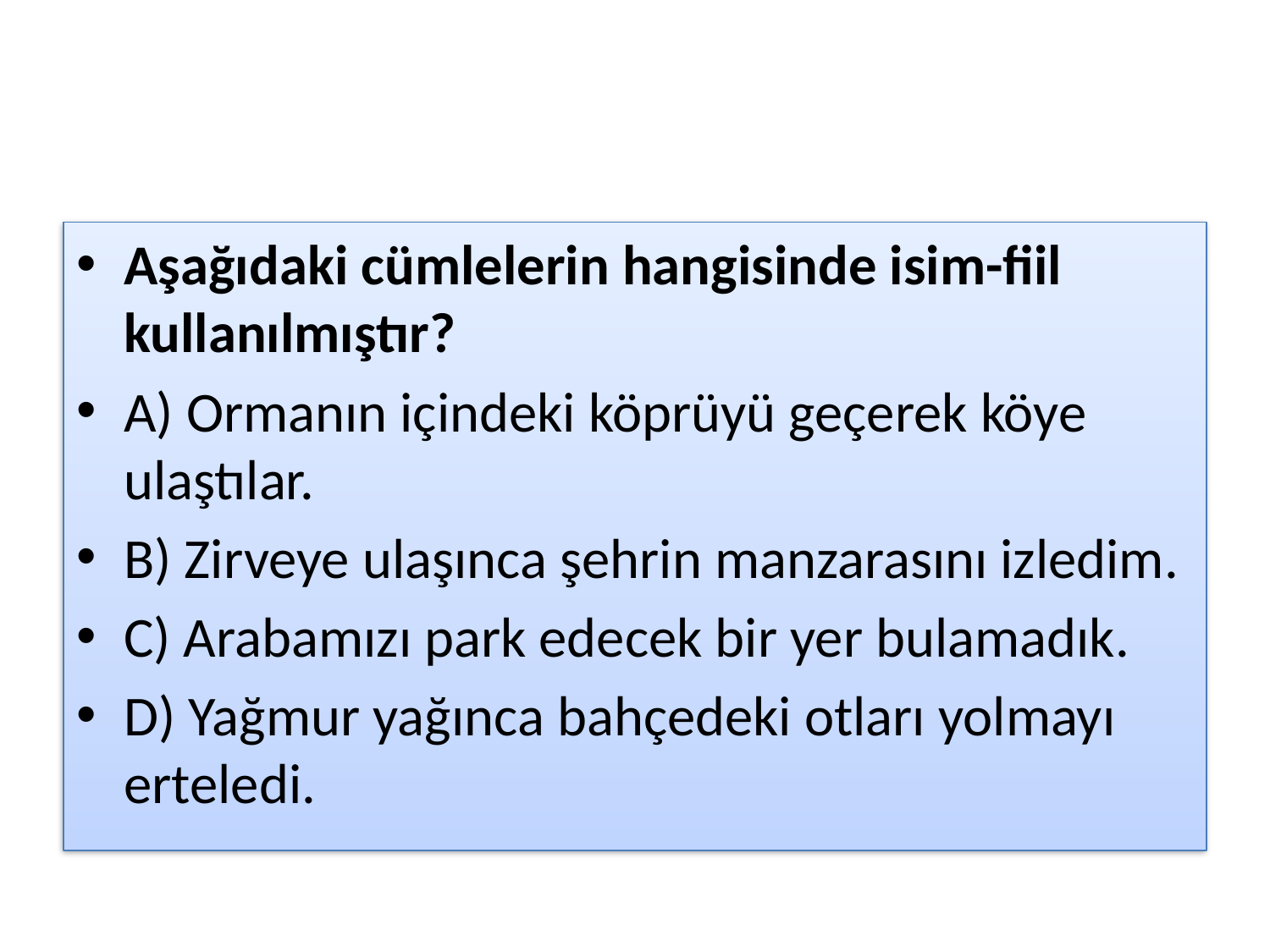

#
Aşağıdaki cümlelerin hangisinde isim-fiil kullanılmıştır?
A) Ormanın içindeki köprüyü geçerek köye ulaştılar.
B) Zirveye ulaşınca şehrin manzarasını izledim.
C) Arabamızı park edecek bir yer bulamadık.
D) Yağmur yağınca bahçedeki otları yolmayı erteledi.